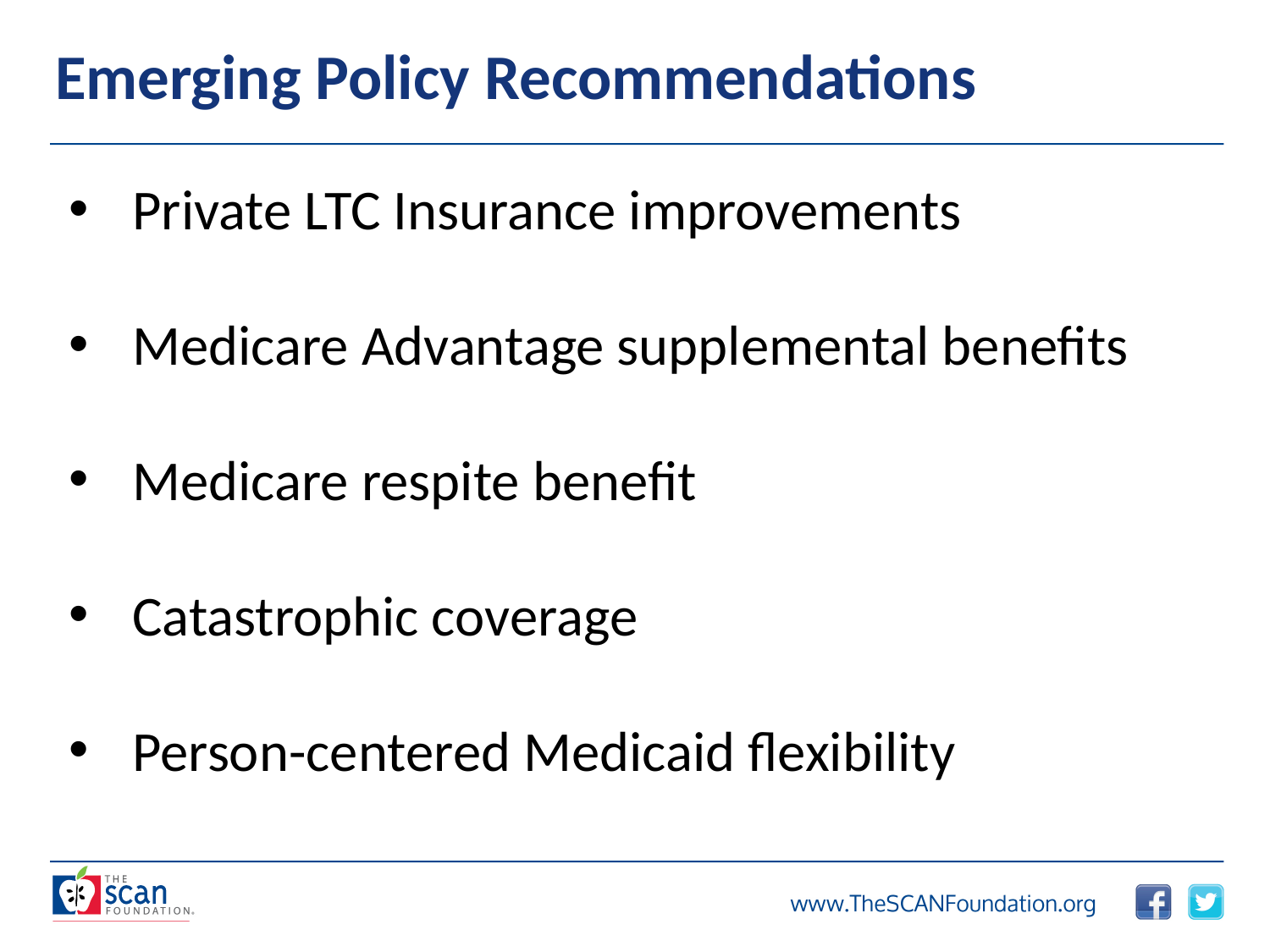

# Emerging Policy Recommendations
Private LTC Insurance improvements

Medicare Advantage supplemental benefits

Medicare respite benefit

Catastrophic coverage

Person-centered Medicaid flexibility